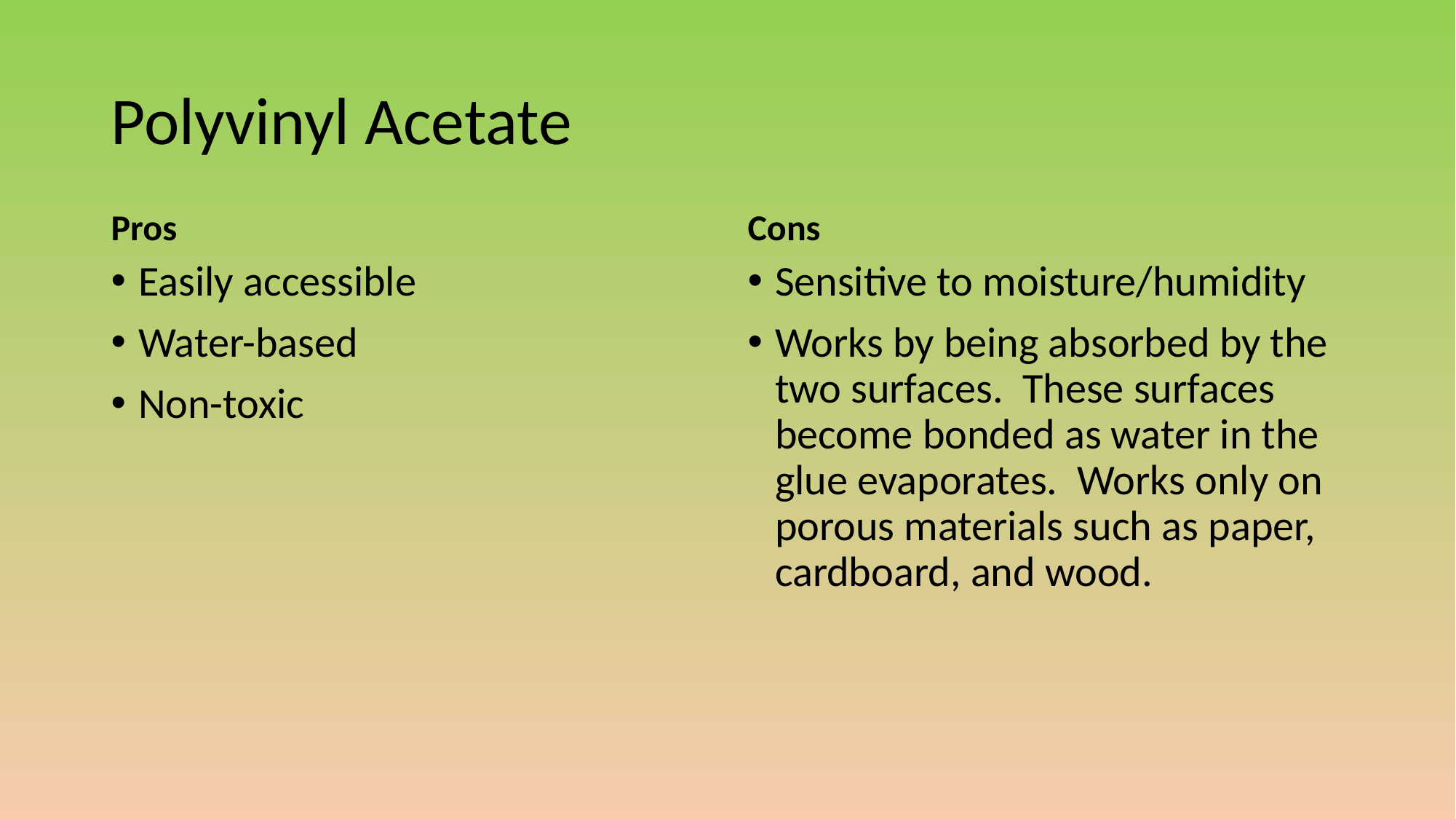

# Polyvinyl Acetate
Pros
Cons
Easily accessible
Water-based
Non-toxic
Sensitive to moisture/humidity
Works by being absorbed by the two surfaces.  These surfaces become bonded as water in the glue evaporates.  Works only on porous materials such as paper, cardboard, and wood.